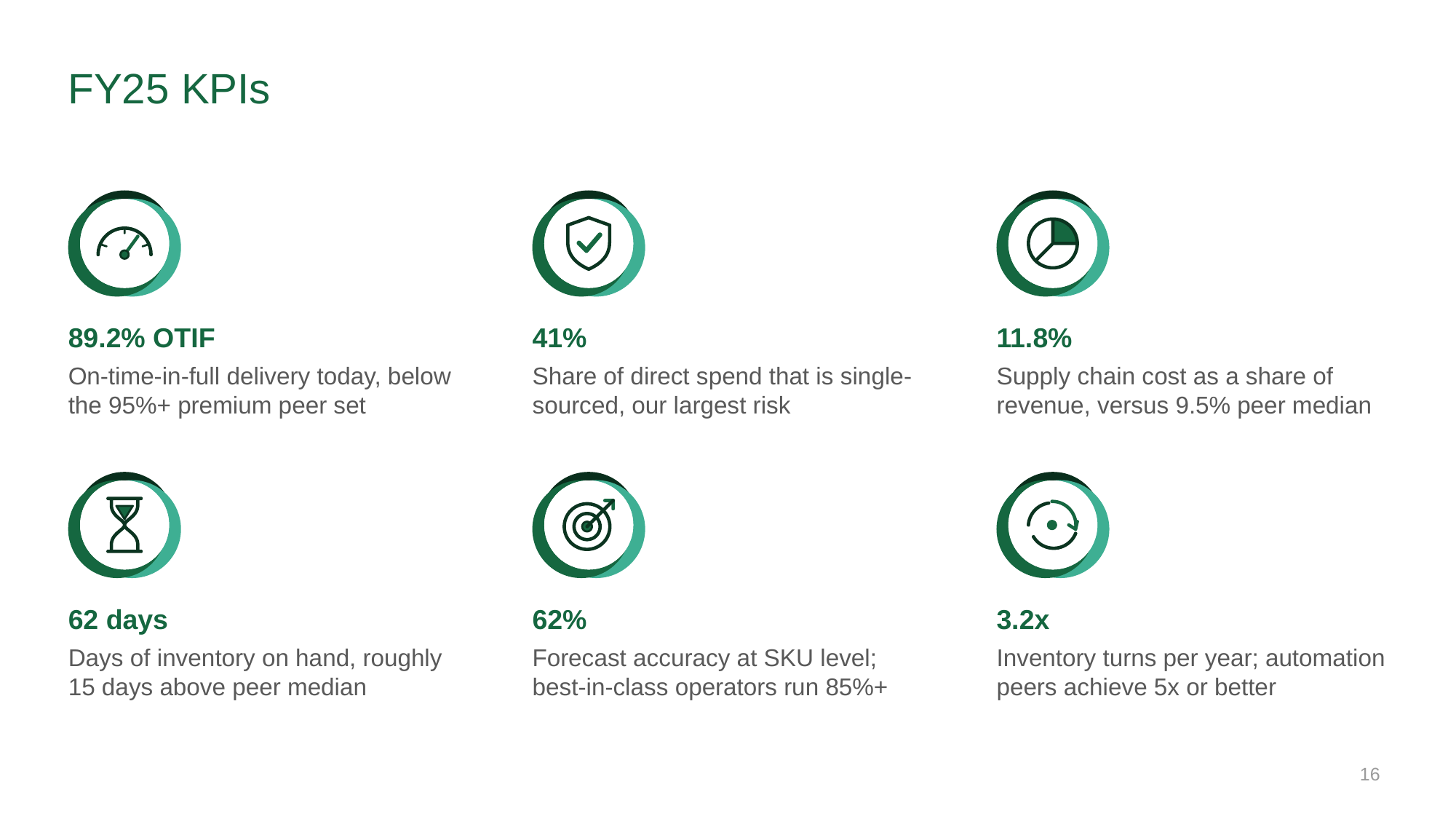

# FY25 KPIs

89.2% OTIF
On-time-in-full delivery today, below the 95%+ premium peer set
41%
Share of direct spend that is single-sourced, our largest risk
11.8%
Supply chain cost as a share of revenue, versus 9.5% peer median

62 days
Days of inventory on hand, roughly 15 days above peer median
62%
Forecast accuracy at SKU level; best-in-class operators run 85%+
3.2x
Inventory turns per year; automation peers achieve 5x or better
16